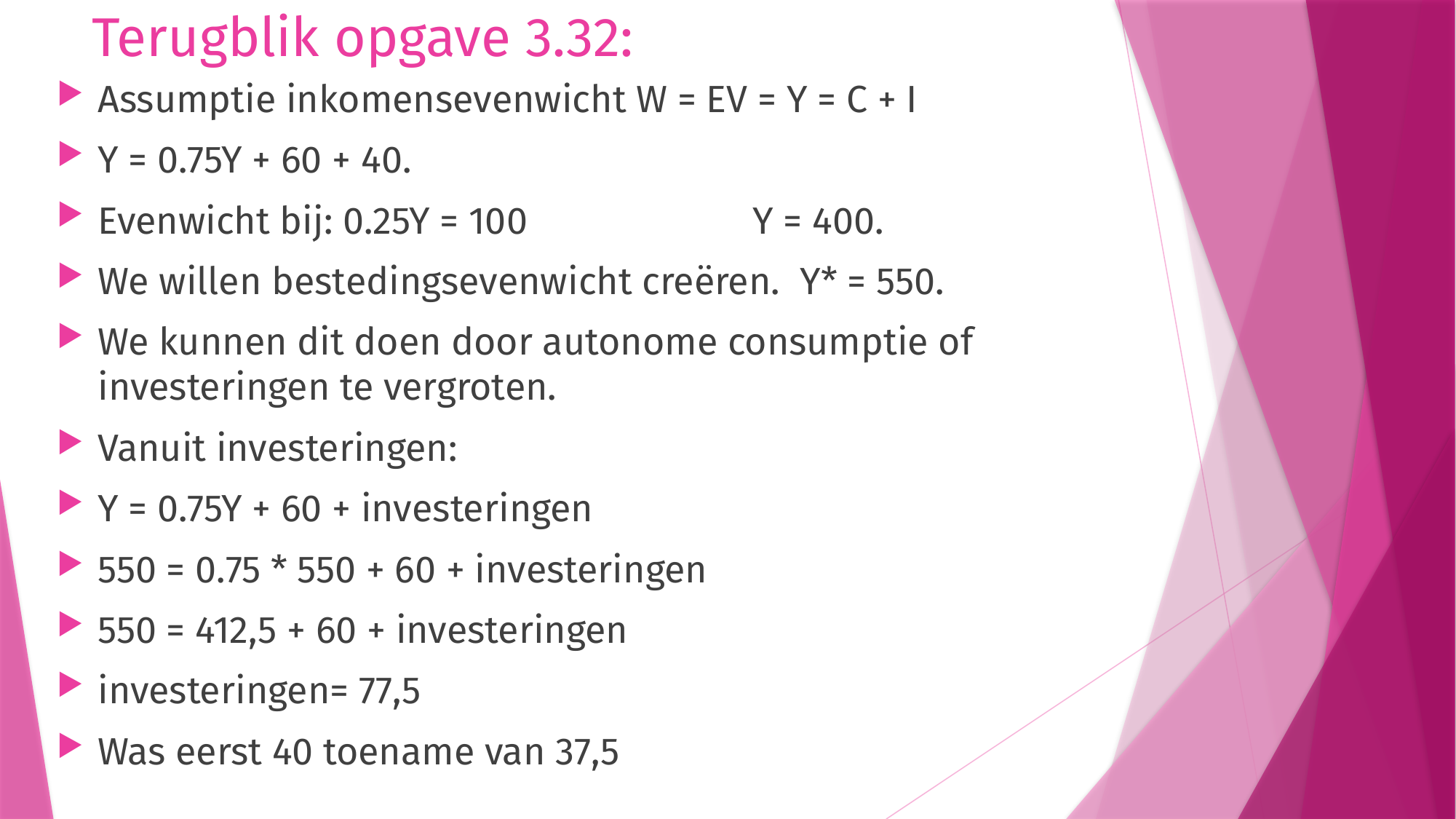

# Terugblik opgave 3.32:
Assumptie inkomensevenwicht W = EV = Y = C + I
Y = 0.75Y + 60 + 40.
Evenwicht bij: 0.25Y = 100			Y = 400.
We willen bestedingsevenwicht creëren.  Y* = 550.
We kunnen dit doen door autonome consumptie of investeringen te vergroten.
Vanuit investeringen:
Y = 0.75Y + 60 + investeringen
550 = 0.75 * 550 + 60 + investeringen
550 = 412,5 + 60 + investeringen
investeringen= 77,5
Was eerst 40 toename van 37,5